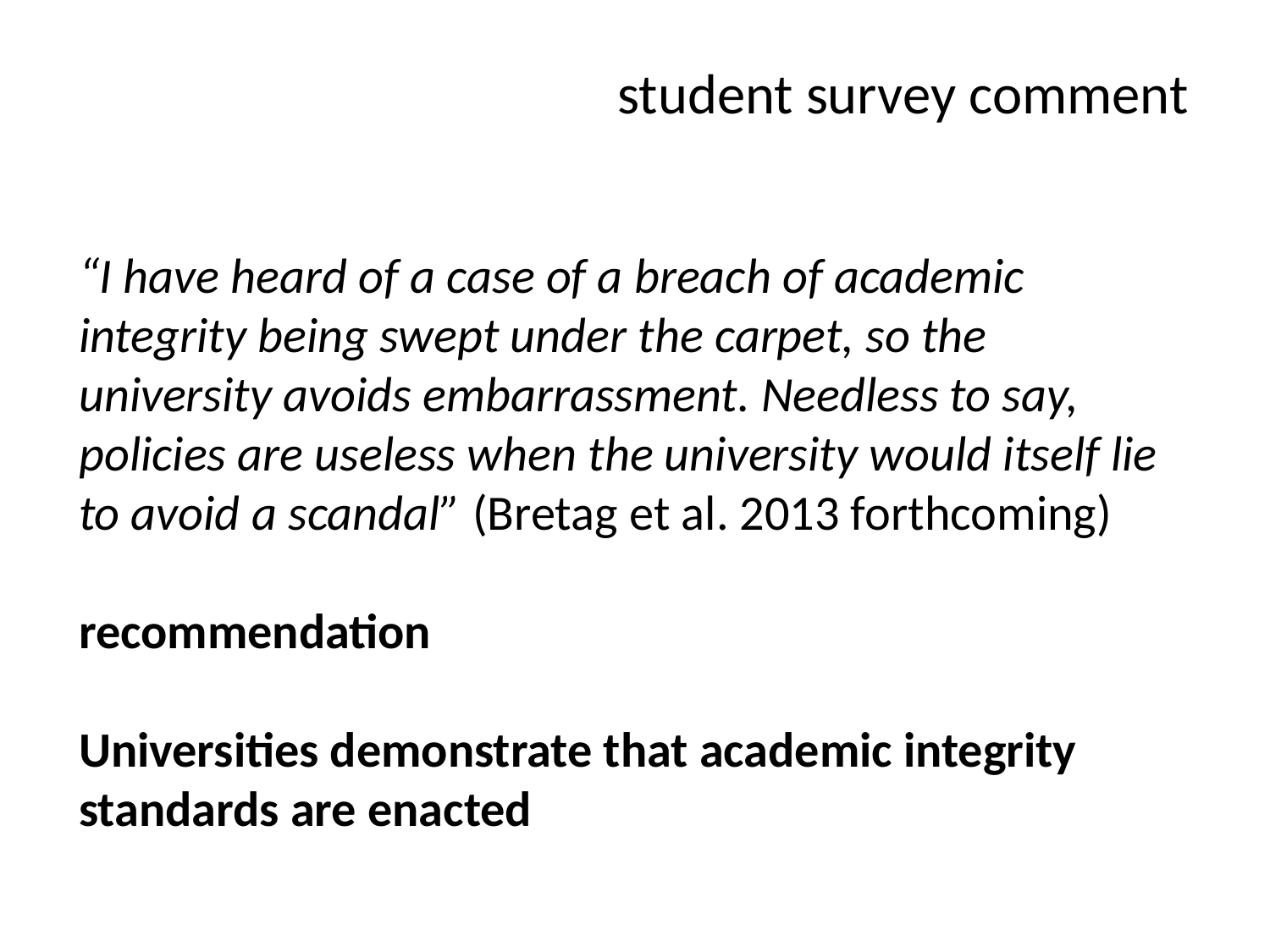

student survey comment

“I have heard of a case of a breach of academic integrity being swept under the carpet, so the university avoids embarrassment. Needless to say, policies are useless when the university would itself lie to avoid a scandal” (Bretag et al. 2013 forthcoming)

recommendation

Universities demonstrate that academic integrity standards are enacted